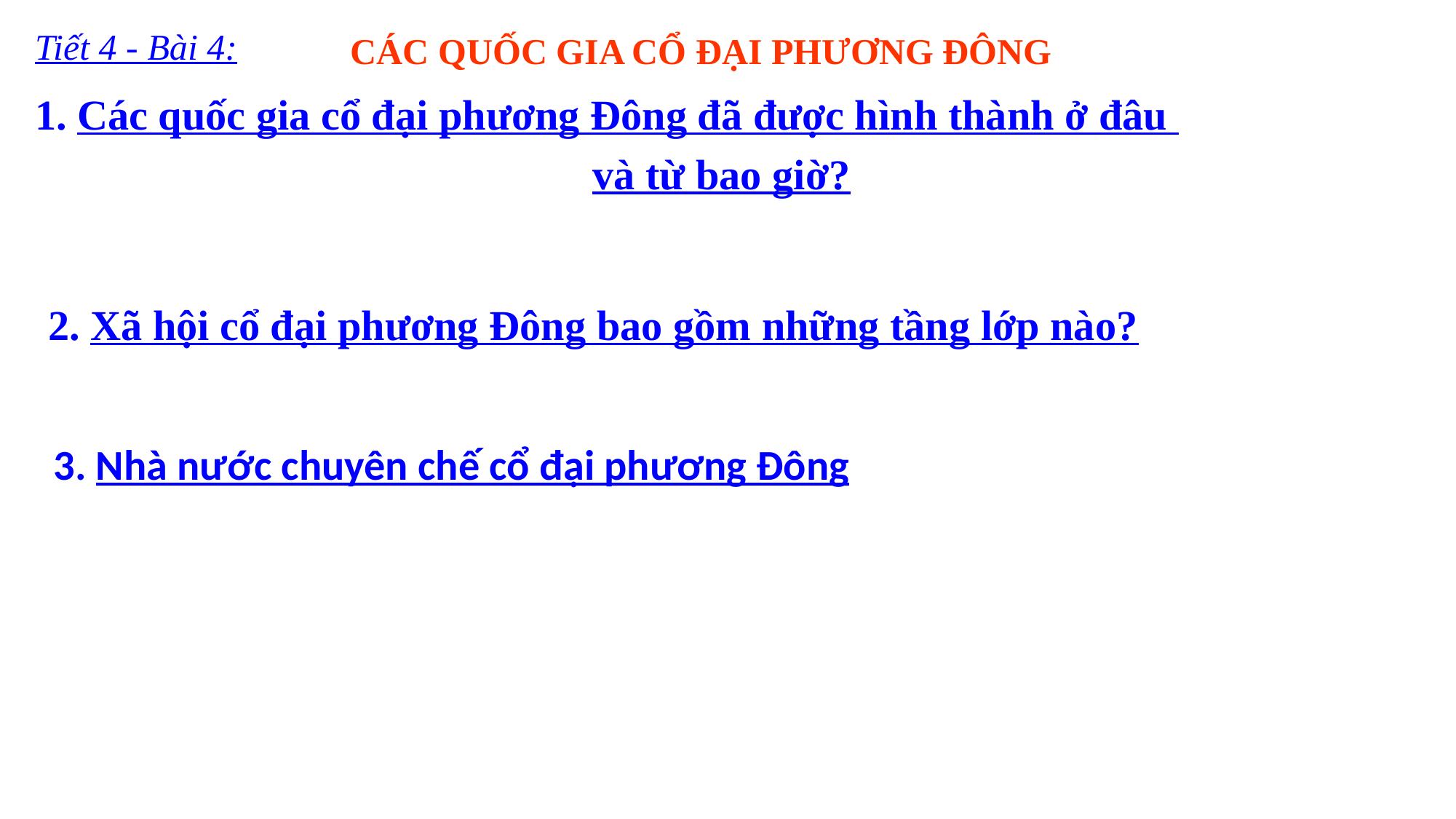

Tiết 4 - Bài 4:
# CÁC QUỐC GIA CỔ ĐẠI PHƯƠNG ĐÔNG
1. Các quốc gia cổ đại phương Đông đã được hình thành ở đâu
và từ bao giờ?
2. Xã hội cổ đại phương Đông bao gồm những tầng lớp nào?
3. Nhà nước chuyên chế cổ đại phương Đông